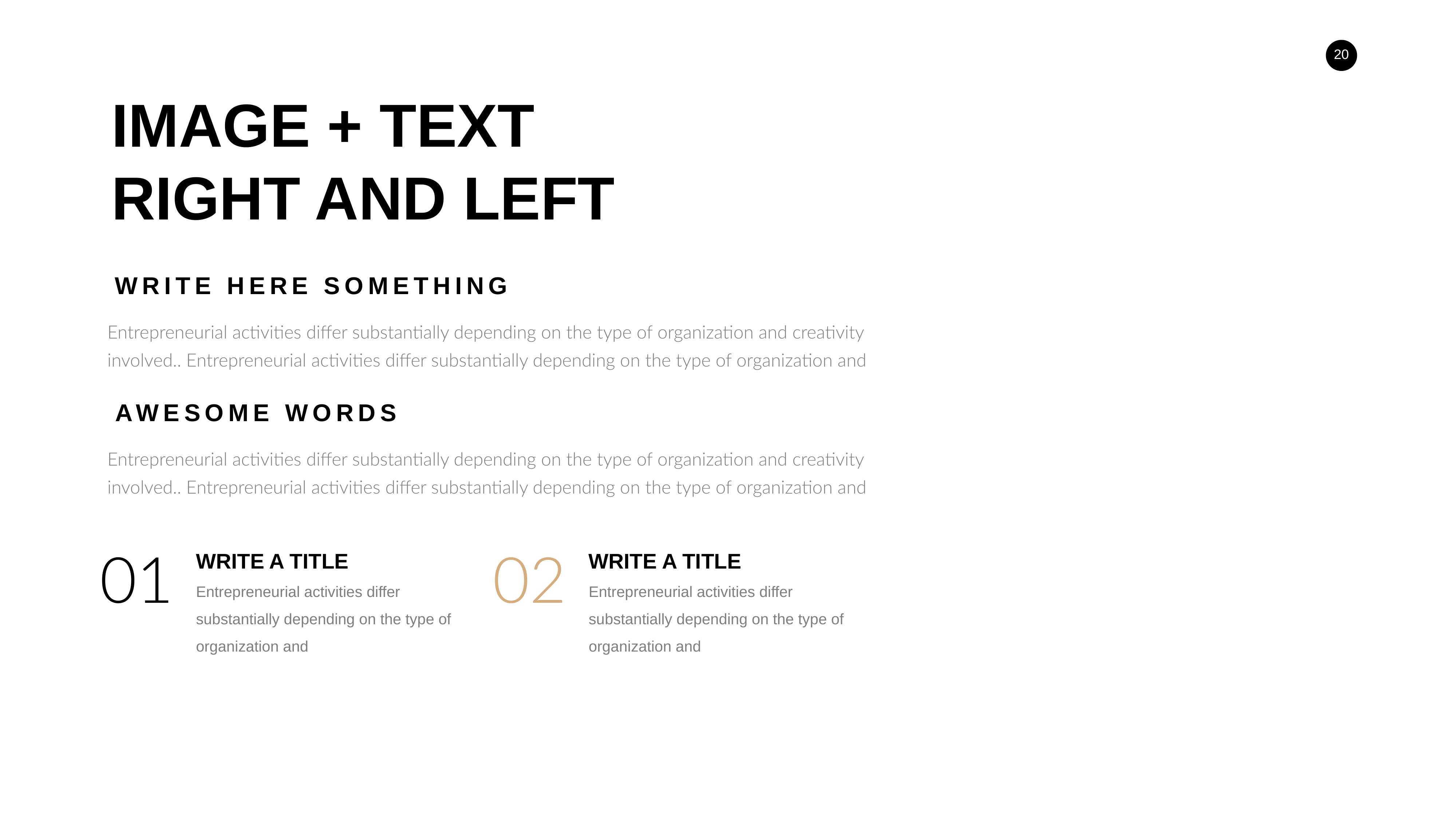

IMAGE + TEXT
RIGHT AND LEFT
WRITE HERE SOMETHING
Entrepreneurial activities differ substantially depending on the type of organization and creativity involved.. Entrepreneurial activities differ substantially depending on the type of organization and
AWESOME WORDS
Entrepreneurial activities differ substantially depending on the type of organization and creativity involved.. Entrepreneurial activities differ substantially depending on the type of organization and
WRITE A TITLE
Entrepreneurial activities differ substantially depending on the type of organization and
WRITE A TITLE
Entrepreneurial activities differ substantially depending on the type of organization and
01
02